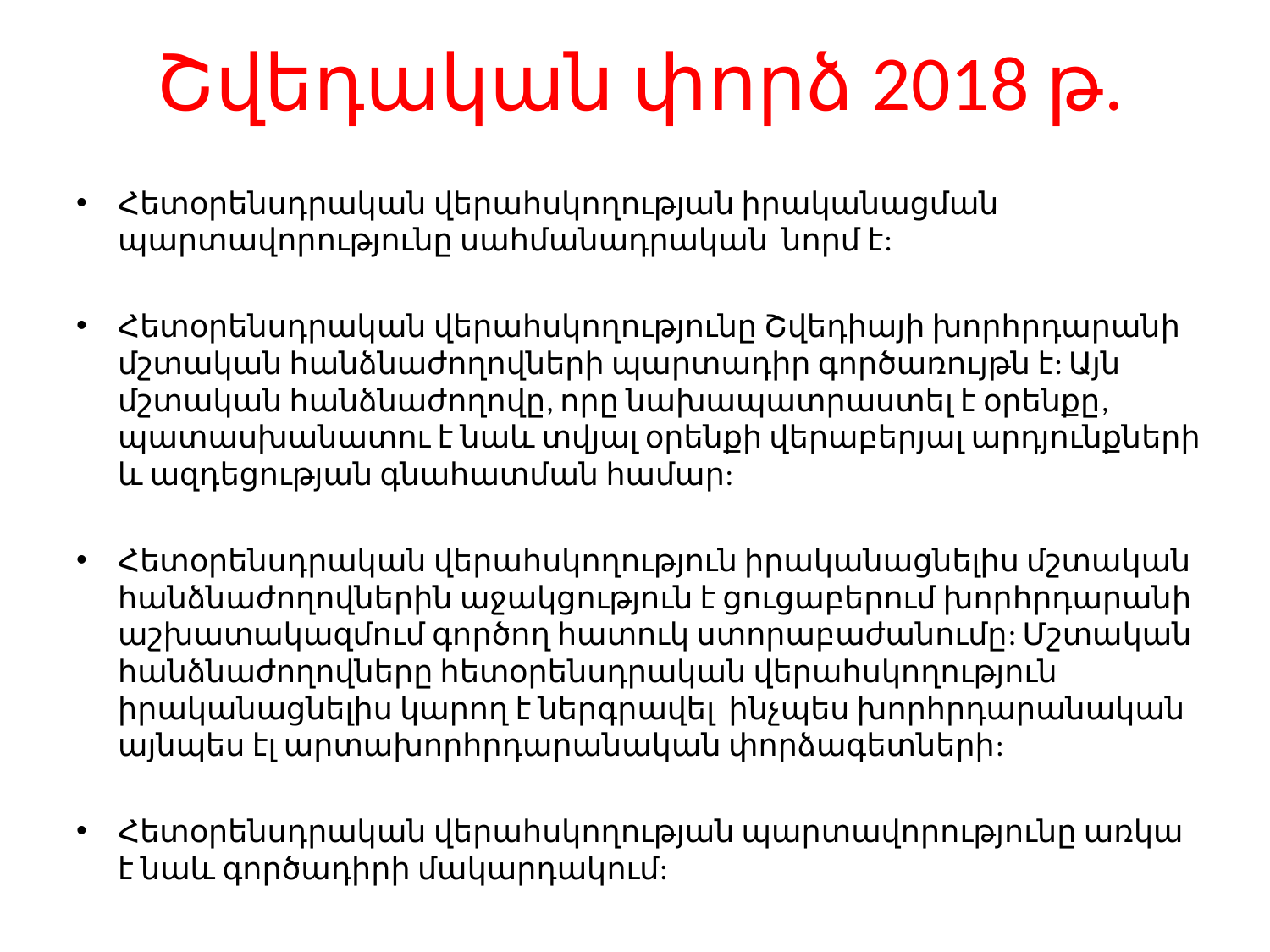

# Շվեդական փորձ 2018 թ.

Հետօրենսդրական վերահսկողության իրականացման պարտավորությունը սահմանադրական  նորմ է:

Հետօրենսդրական վերահսկողությունը Շվեդիայի խորհրդարանի  մշտական հանձնաժողովների պարտադիր գործառույթն է: Այն մշտական հանձնաժողովը, որը նախապատրաստել է օրենքը, պատասխանատու է նաև տվյալ օրենքի վերաբերյալ արդյունքների և ազդեցության գնահատման համար:

Հետօրենսդրական վերահսկողություն իրականացնելիս մշտական հանձնաժողովներին աջակցություն է ցուցաբերում խորհրդարանի աշխատակազմում գործող հատուկ ստորաբաժանումը: Մշտական հանձնաժողովները հետօրենսդրական վերահսկողություն իրականացնելիս կարող է ներգրավել  ինչպես խորհրդարանական այնպես էլ արտախորհրդարանական փորձագետների:

Հետօրենսդրական վերահսկողության պարտավորությունը առկա է նաև գործադիրի մակարդակում: